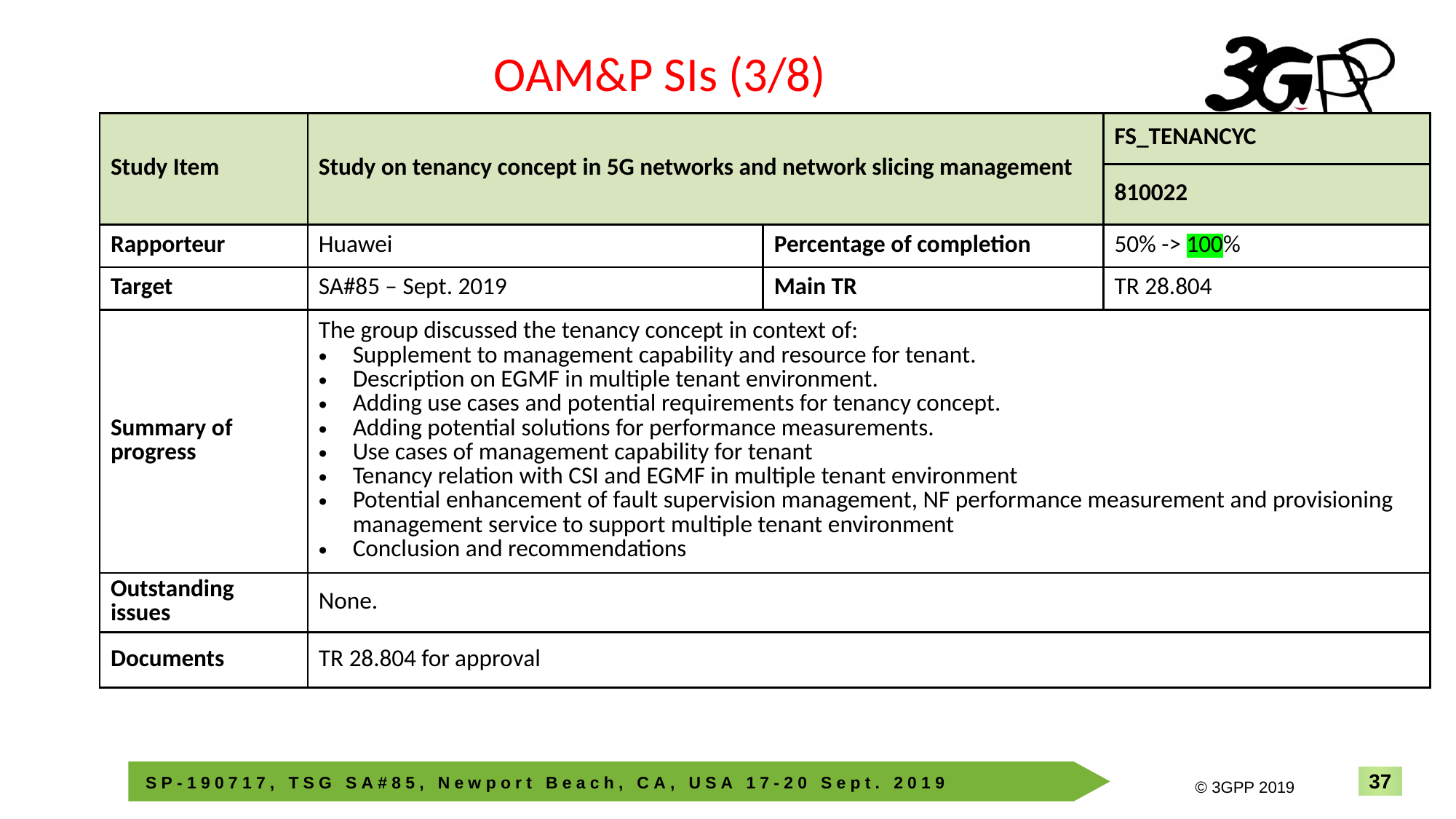

OAM&P SIs (3/8)
| Study Item | Study on tenancy concept in 5G networks and network slicing management |  | FS\_TENANCYC |
| --- | --- | --- | --- |
|  |  |  | 810022 |
| Rapporteur | Huawei | Percentage of completion | 50% -> 100% |
| Target | SA#85 – Sept. 2019 | Main TR | TR 28.804 |
| Summary of progress | The group discussed the tenancy concept in context of: Supplement to management capability and resource for tenant. Description on EGMF in multiple tenant environment. Adding use cases and potential requirements for tenancy concept. Adding potential solutions for performance measurements. Use cases of management capability for tenant Tenancy relation with CSI and EGMF in multiple tenant environment Potential enhancement of fault supervision management, NF performance measurement and provisioning management service to support multiple tenant environment Conclusion and recommendations |  |  |
| Outstanding issues | None. |  |  |
| Documents | TR 28.804 for approval |  |  |